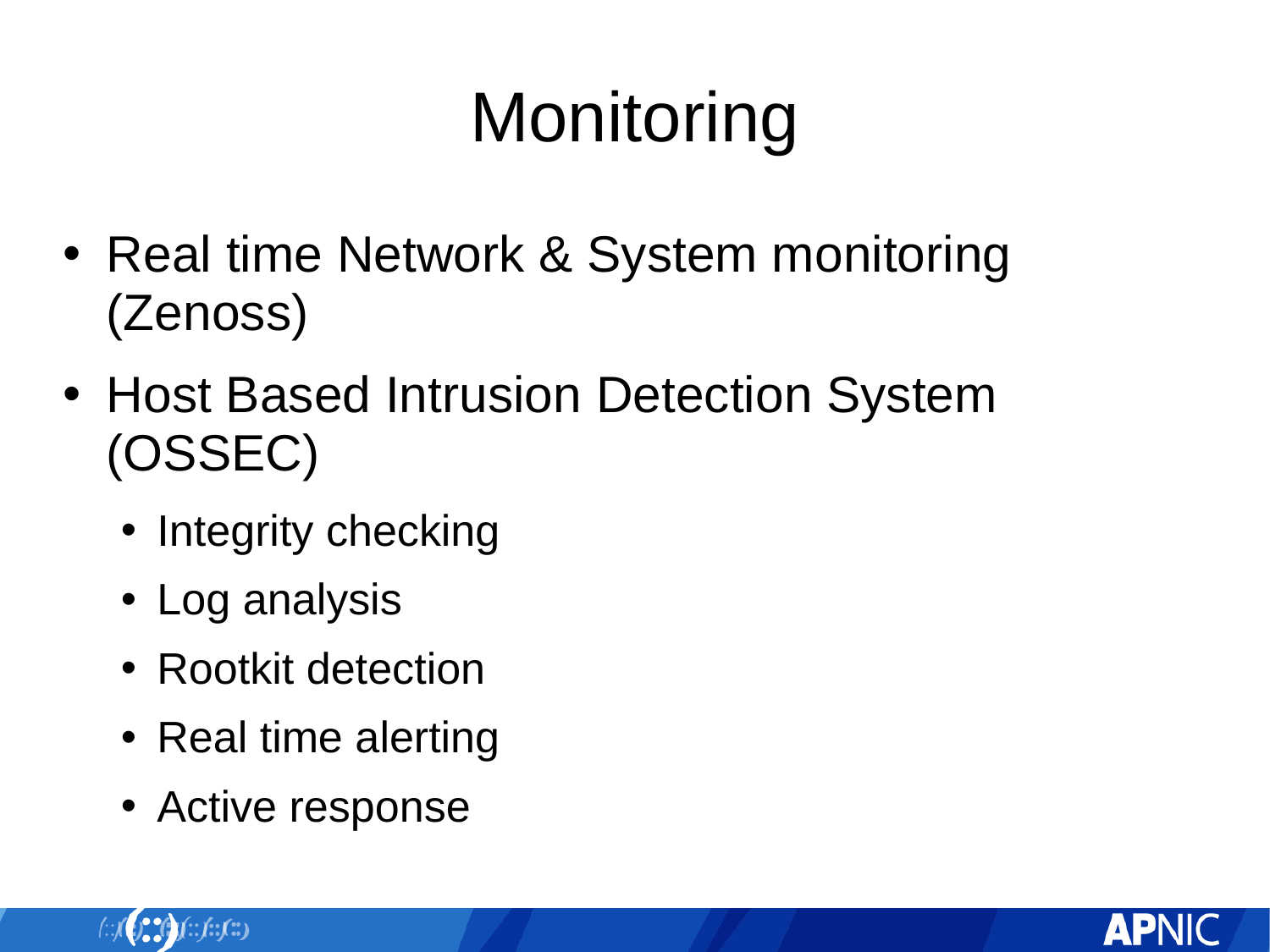

# Monitoring
Real time Network & System monitoring (Zenoss)
Host Based Intrusion Detection System (OSSEC)
Integrity checking
Log analysis
Rootkit detection
Real time alerting
Active response